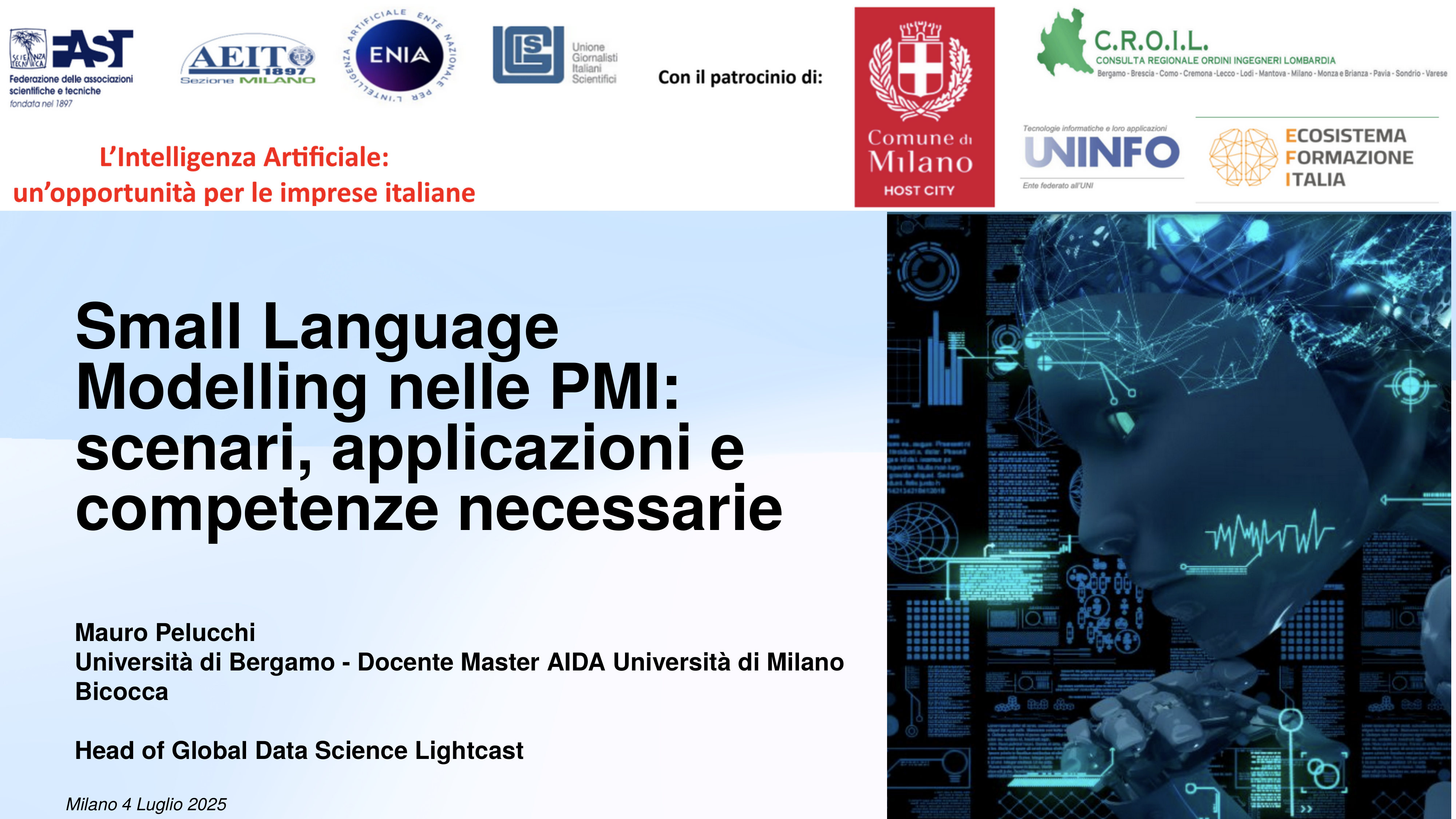

# Small Language Modelling nelle PMI: scenari, applicazioni e competenze necessarie
Mauro Pelucchi
Università di Bergamo - Docente Master AIDA Università di Milano Bicocca
Head of Global Data Science Lightcast